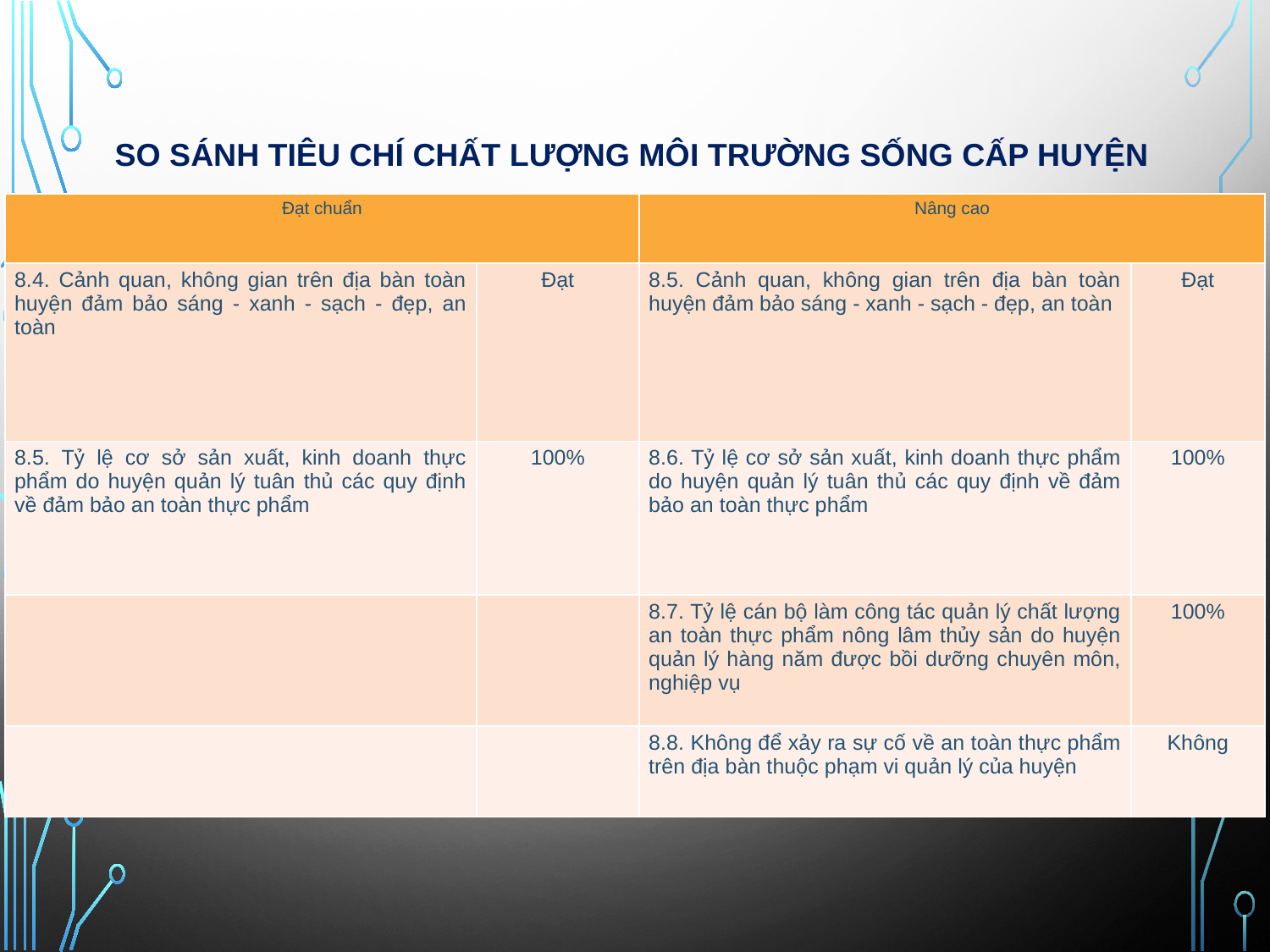

# So sánh Tiêu chí chất lượng môi trường sống cấp HUYỆN
| Đạt chuẩn |  | Nâng cao |  |
| --- | --- | --- | --- |
| 8.4. Cảnh quan, không gian trên địa bàn toàn huyện đảm bảo sáng - xanh - sạch - đẹp, an toàn | Đạt | 8.5. Cảnh quan, không gian trên địa bàn toàn huyện đảm bảo sáng - xanh - sạch - đẹp, an toàn | Đạt |
| 8.5. Tỷ lệ cơ sở sản xuất, kinh doanh thực phẩm do huyện quản lý tuân thủ các quy định về đảm bảo an toàn thực phẩm | 100% | 8.6. Tỷ lệ cơ sở sản xuất, kinh doanh thực phẩm do huyện quản lý tuân thủ các quy định về đảm bảo an toàn thực phẩm | 100% |
|  |  | 8.7. Tỷ lệ cán bộ làm công tác quản lý chất lượng an toàn thực phẩm nông lâm thủy sản do huyện quản lý hàng năm được bồi dưỡng chuyên môn, nghiệp vụ | 100% |
|  |  | 8.8. Không để xảy ra sự cố về an toàn thực phẩm trên địa bàn thuộc phạm vi quản lý của huyện | Không |